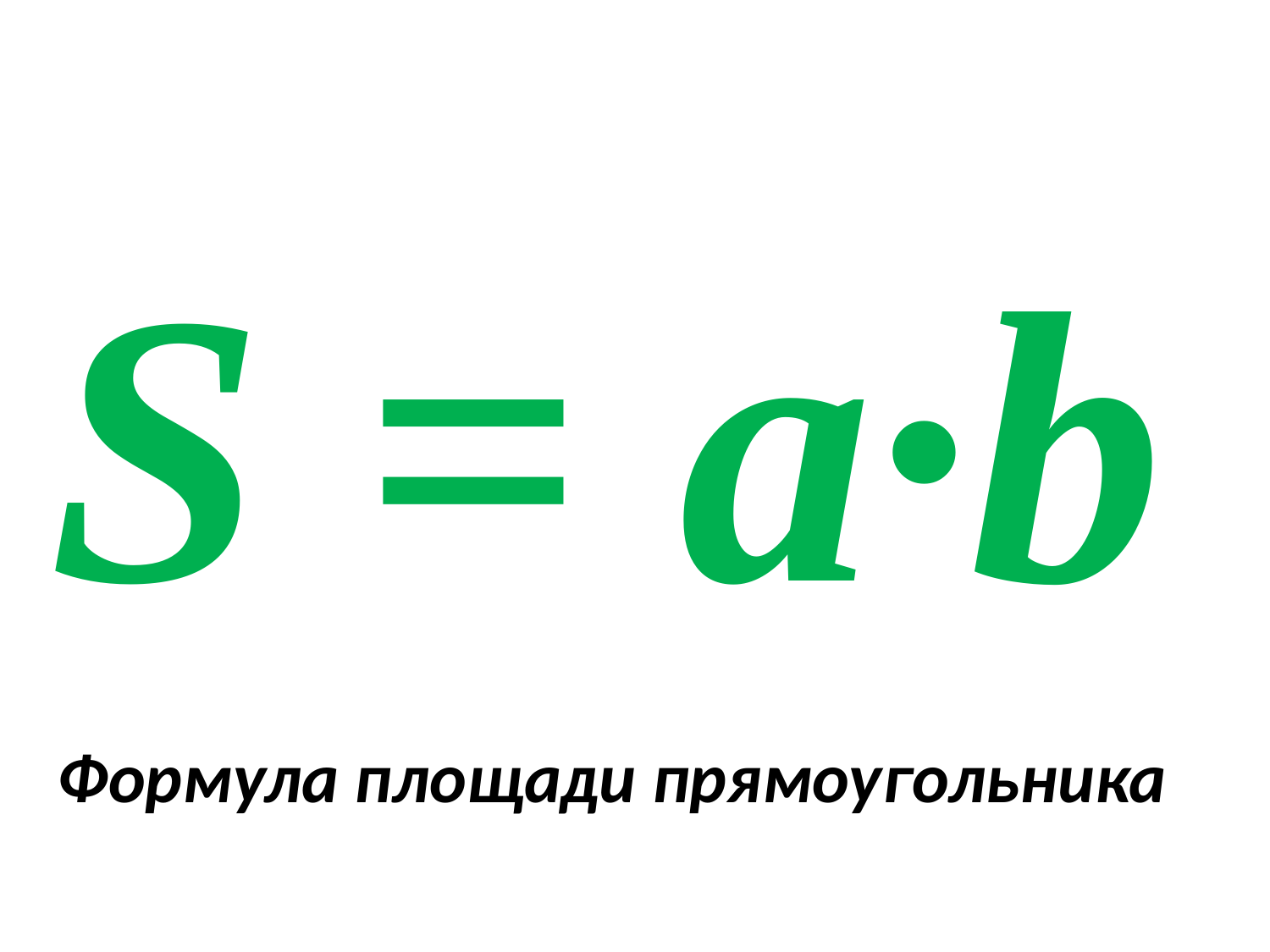

# S = a·b
Формула площади прямоугольника